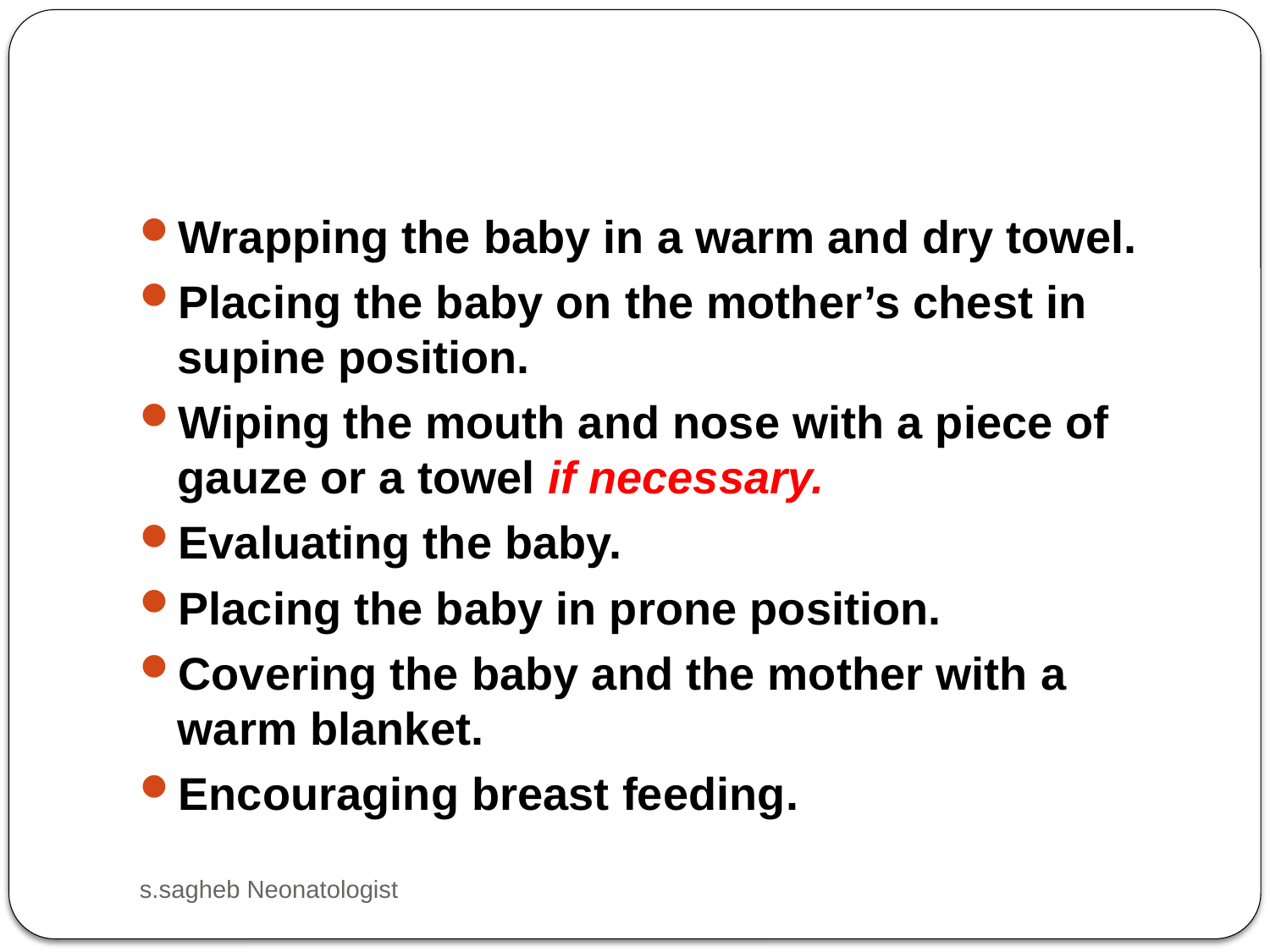

#
Wrapping the baby in a warm and dry towel.
Placing the baby on the mother’s chest in supine position.
Wiping the mouth and nose with a piece of gauze or a towel if necessary.
Evaluating the baby.
Placing the baby in prone position.
Covering the baby and the mother with a warm blanket.
Encouraging breast feeding.
s.sagheb Neonatologist